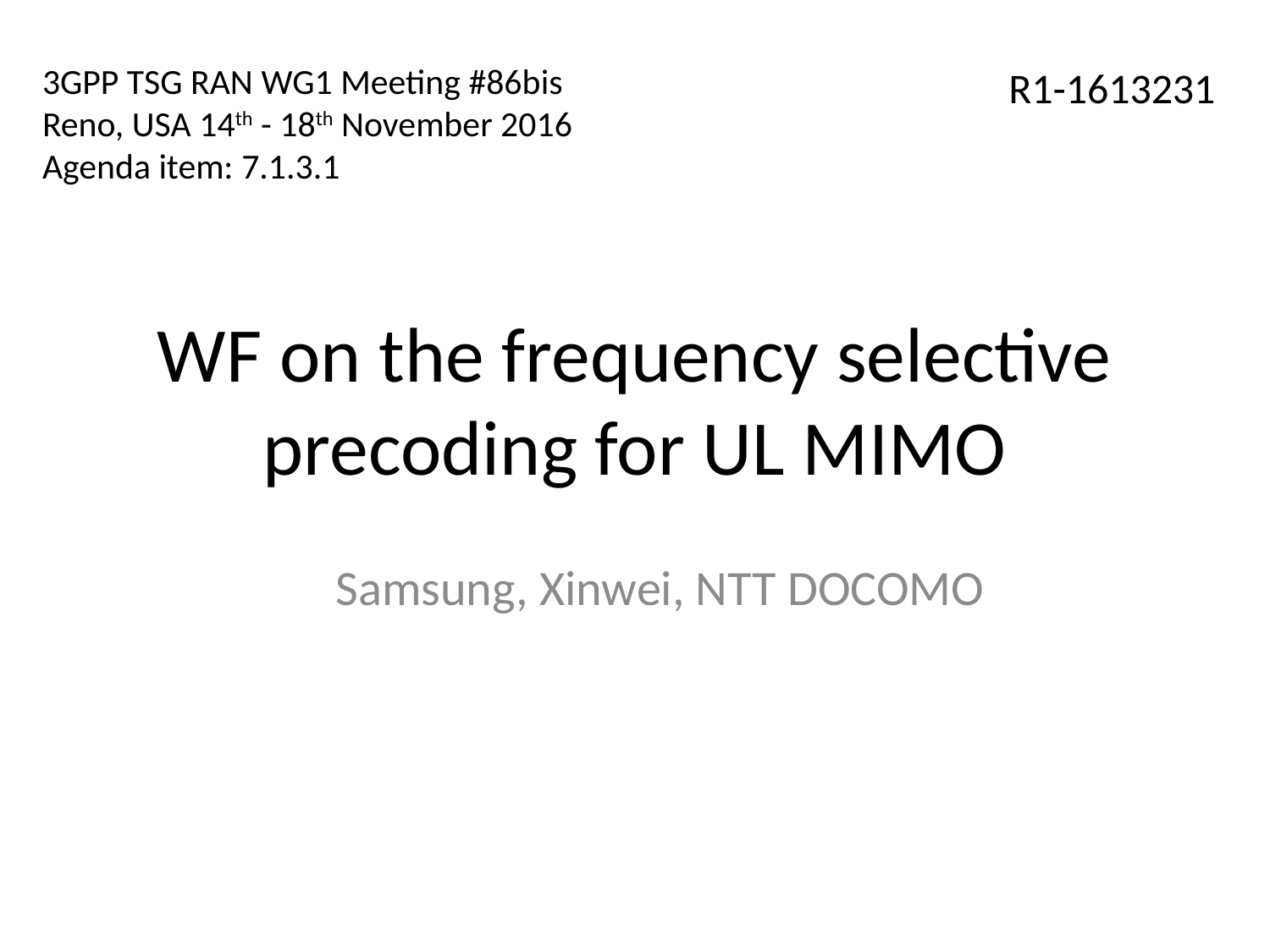

3GPP TSG RAN WG1 Meeting #86bis
Reno, USA 14th - 18th November 2016
Agenda item: 7.1.3.1
R1-1613231
# WF on the frequency selective precoding for UL MIMO
Samsung, Xinwei, NTT DOCOMO